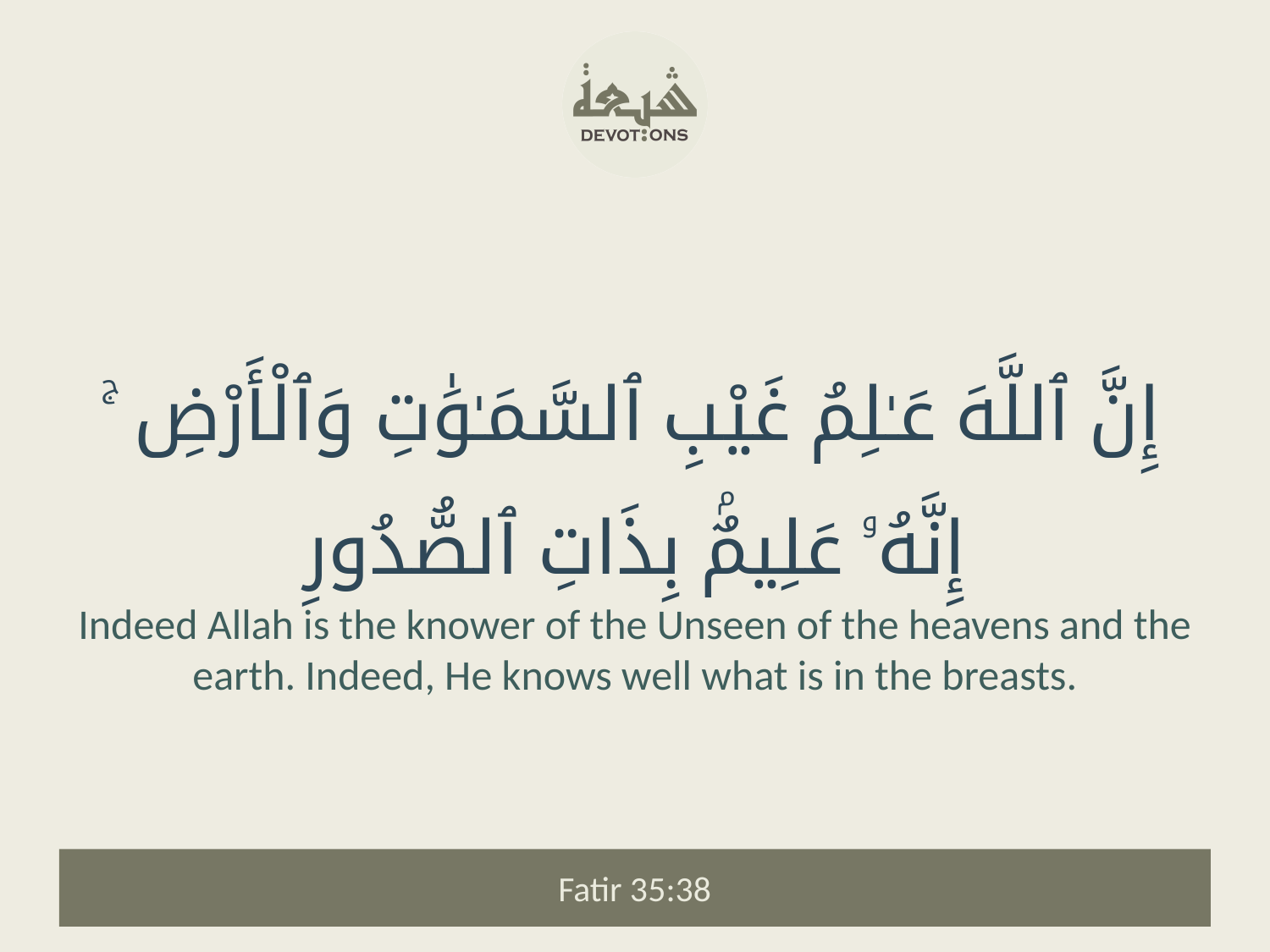

إِنَّ ٱللَّهَ عَـٰلِمُ غَيْبِ ٱلسَّمَـٰوَٰتِ وَٱلْأَرْضِ ۚ إِنَّهُۥ عَلِيمٌۢ بِذَاتِ ٱلصُّدُورِ
Indeed Allah is the knower of the Unseen of the heavens and the earth. Indeed, He knows well what is in the breasts.
Fatir 35:38